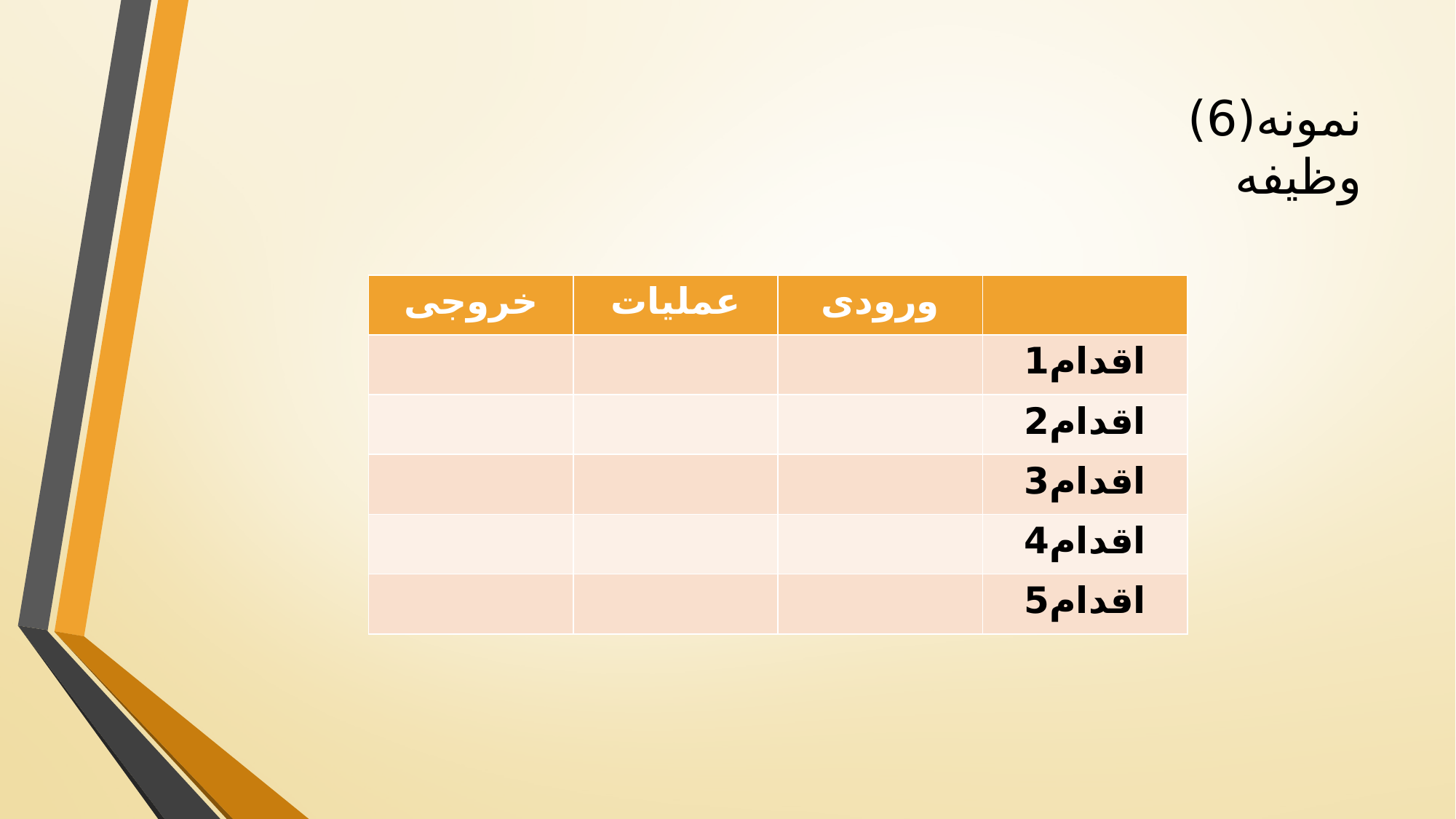

# نمونه(6) وظیفه
| خروجی | عملیات | ورودی |  |
| --- | --- | --- | --- |
|  |  |  | اقدام1 |
|  |  |  | اقدام2 |
|  |  |  | اقدام3 |
|  |  |  | اقدام4 |
|  |  |  | اقدام5 |